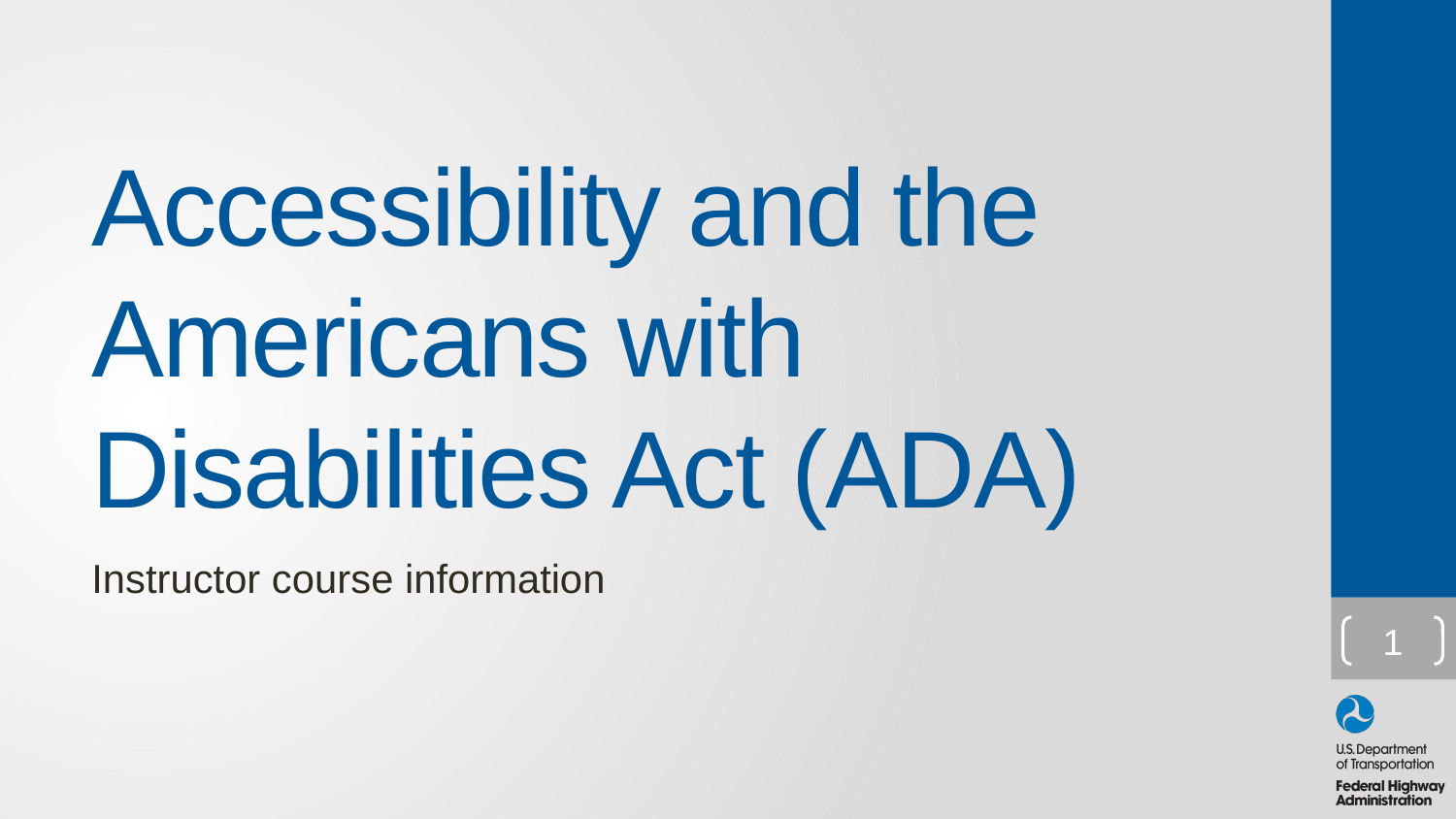

# Accessibility and the Americans with Disabilities Act (ADA)
Instructor course information
1